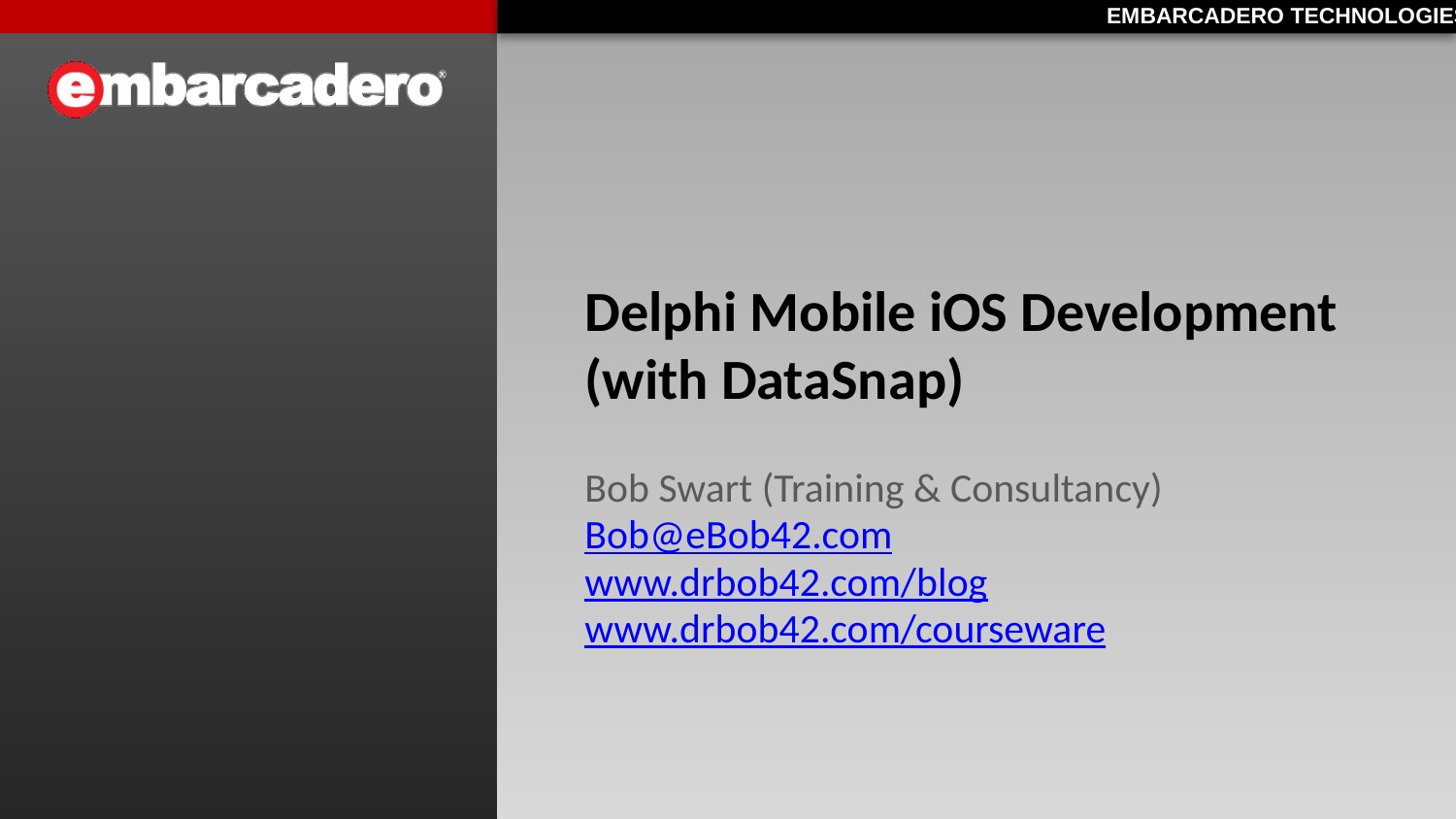

# Delphi Mobile iOS Development (with DataSnap)
Bob Swart (Training & Consultancy)
Bob@eBob42.com
www.drbob42.com/blog
www.drbob42.com/courseware